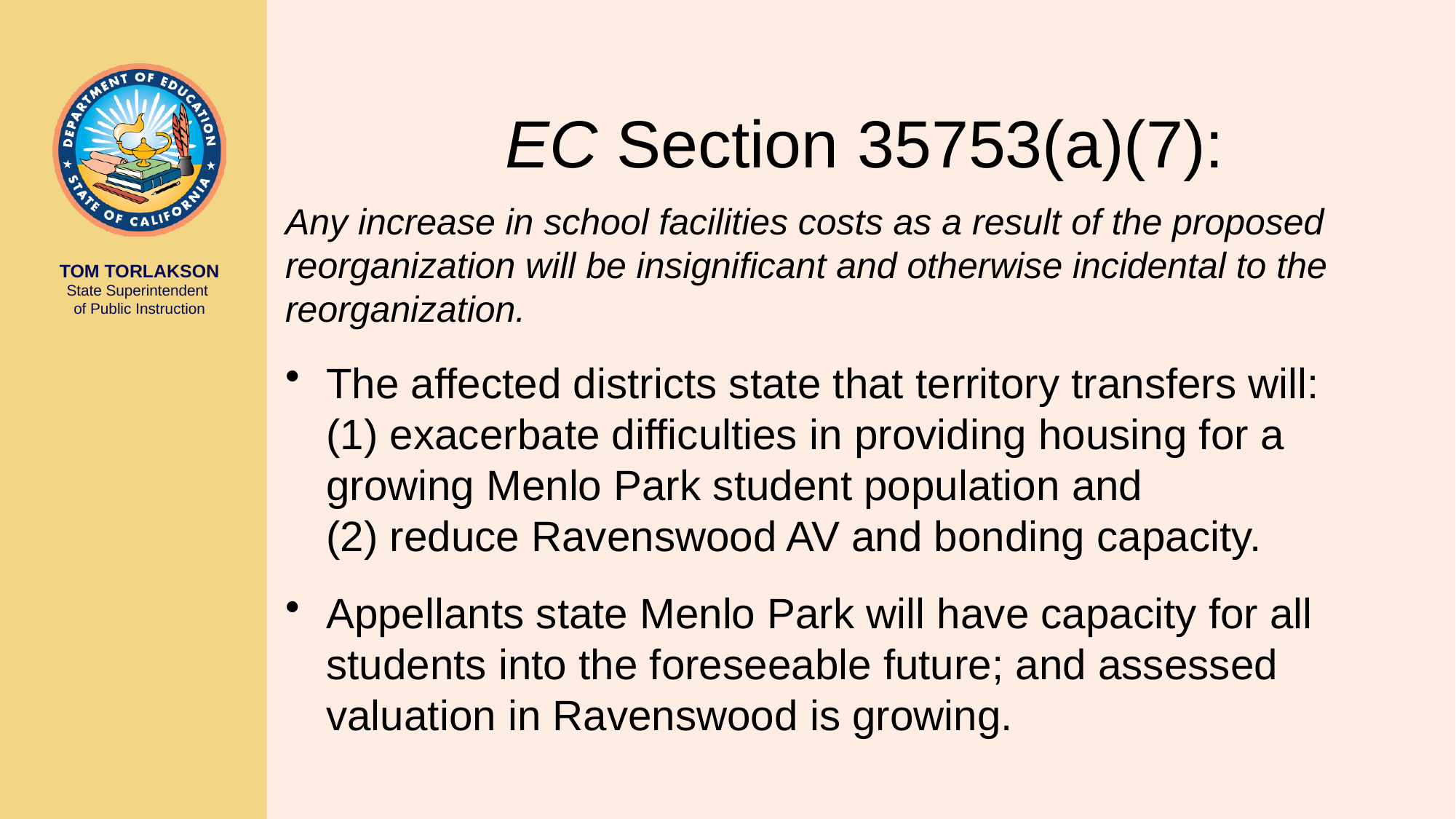

# EC Section 35753(a)(7):
Any increase in school facilities costs as a result of the proposed reorganization will be insignificant and otherwise incidental to the reorganization.
The affected districts state that territory transfers will:
(1) exacerbate difficulties in providing housing for a growing Menlo Park student population and
(2) reduce Ravenswood AV and bonding capacity.
Appellants state Menlo Park will have capacity for all students into the foreseeable future; and assessed valuation in Ravenswood is growing.